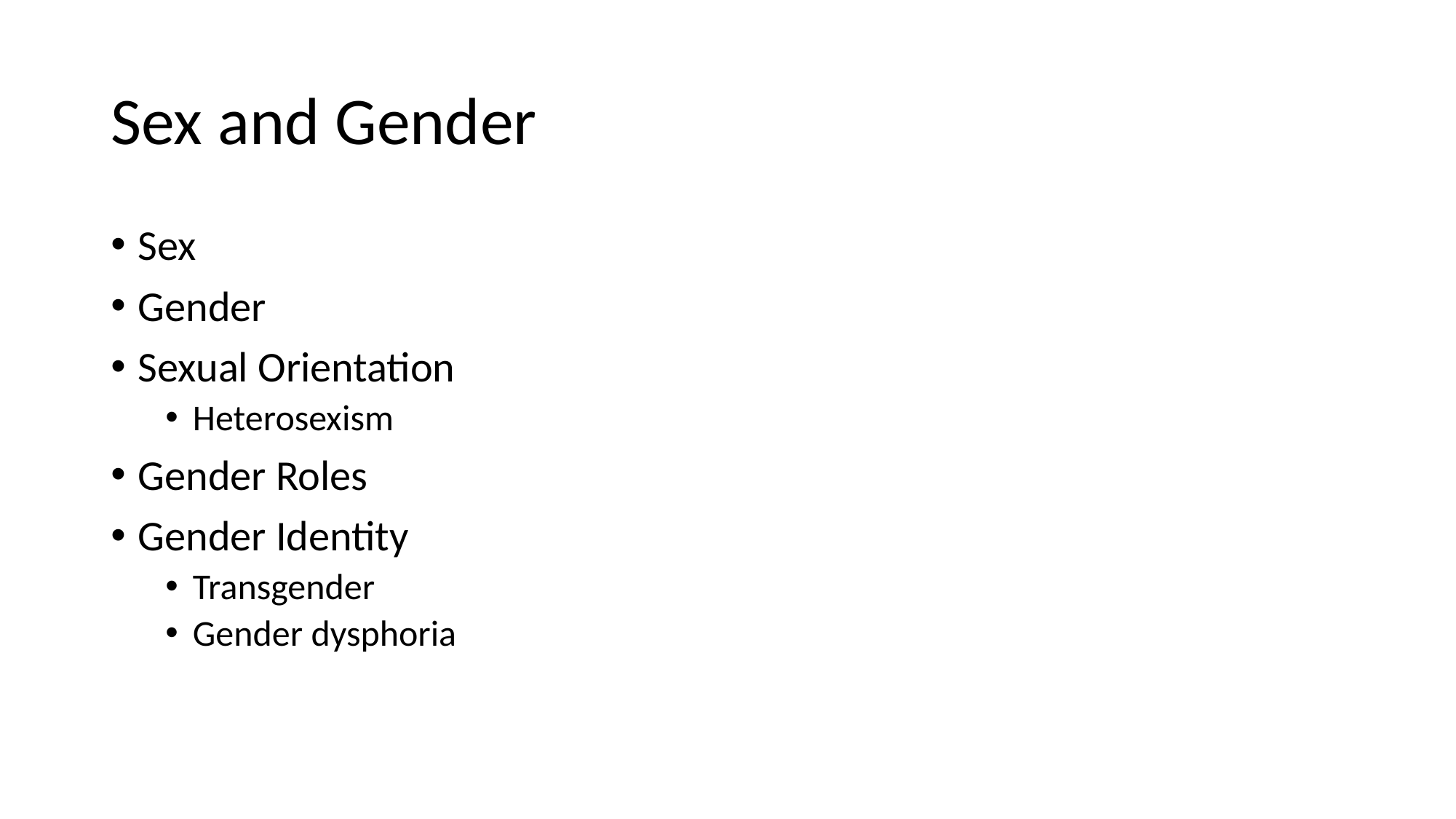

# Sex and Gender
Sex
Gender
Sexual Orientation
Heterosexism
Gender Roles
Gender Identity
Transgender
Gender dysphoria